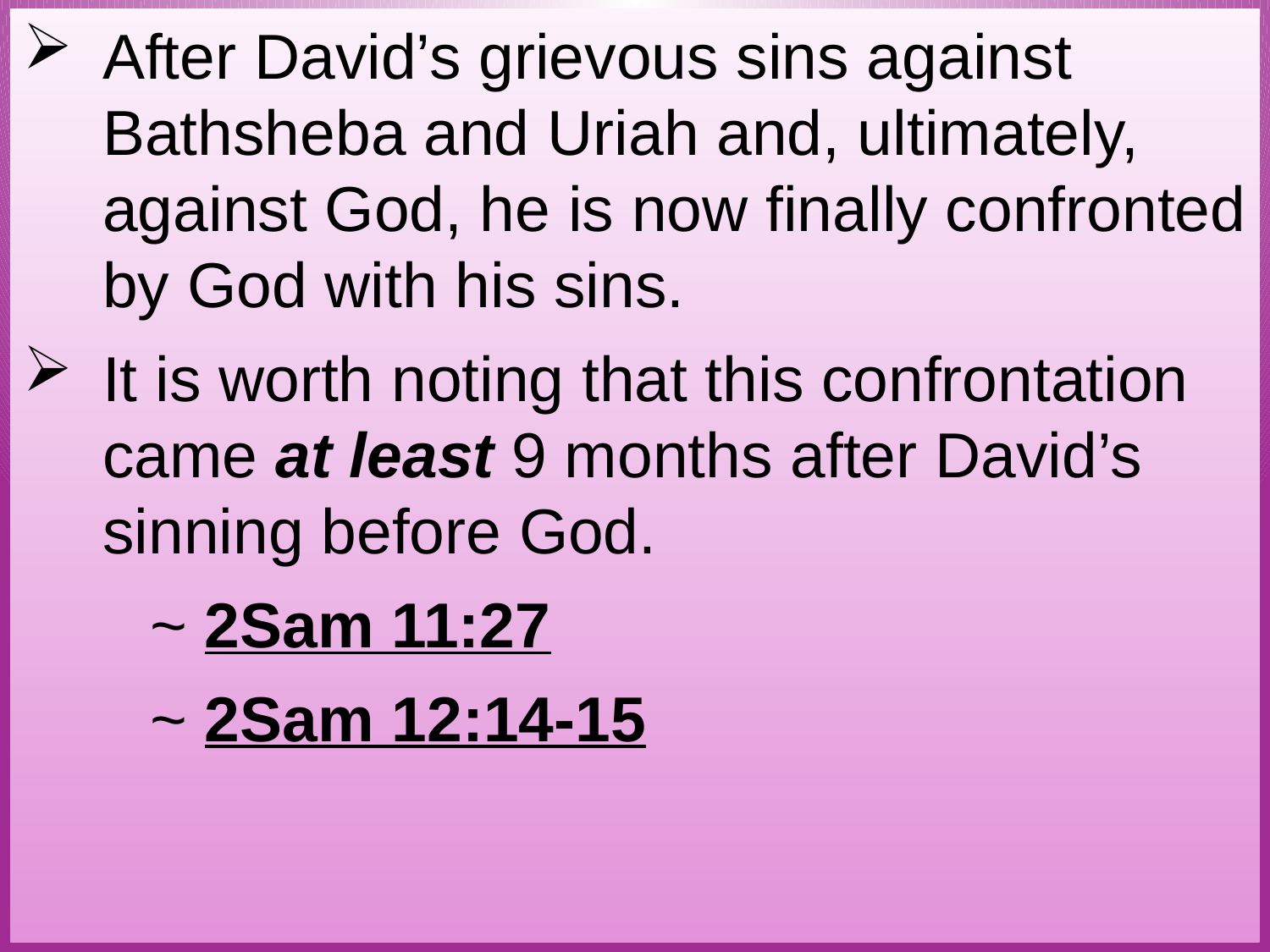

After David’s grievous sins against Bathsheba and Uriah and, ultimately, against God, he is now finally confronted by God with his sins.
It is worth noting that this confrontation came at least 9 months after David’s sinning before God.
	~ 2Sam 11:27
	~ 2Sam 12:14-15